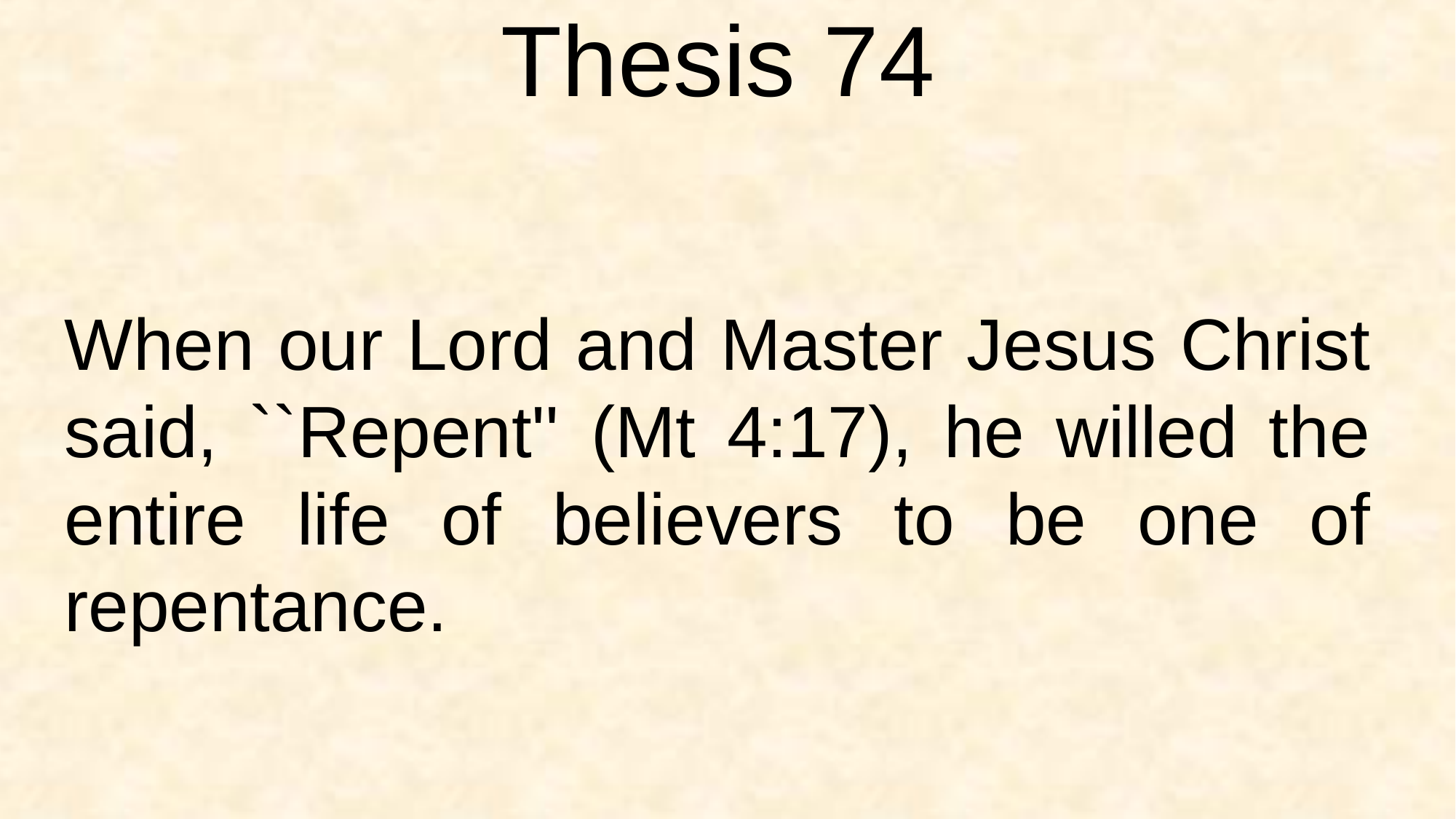

Thesis 74

When our Lord and Master Jesus Christ said, ``Repent'' (Mt 4:17), he willed the entire life of believers to be one of repentance.